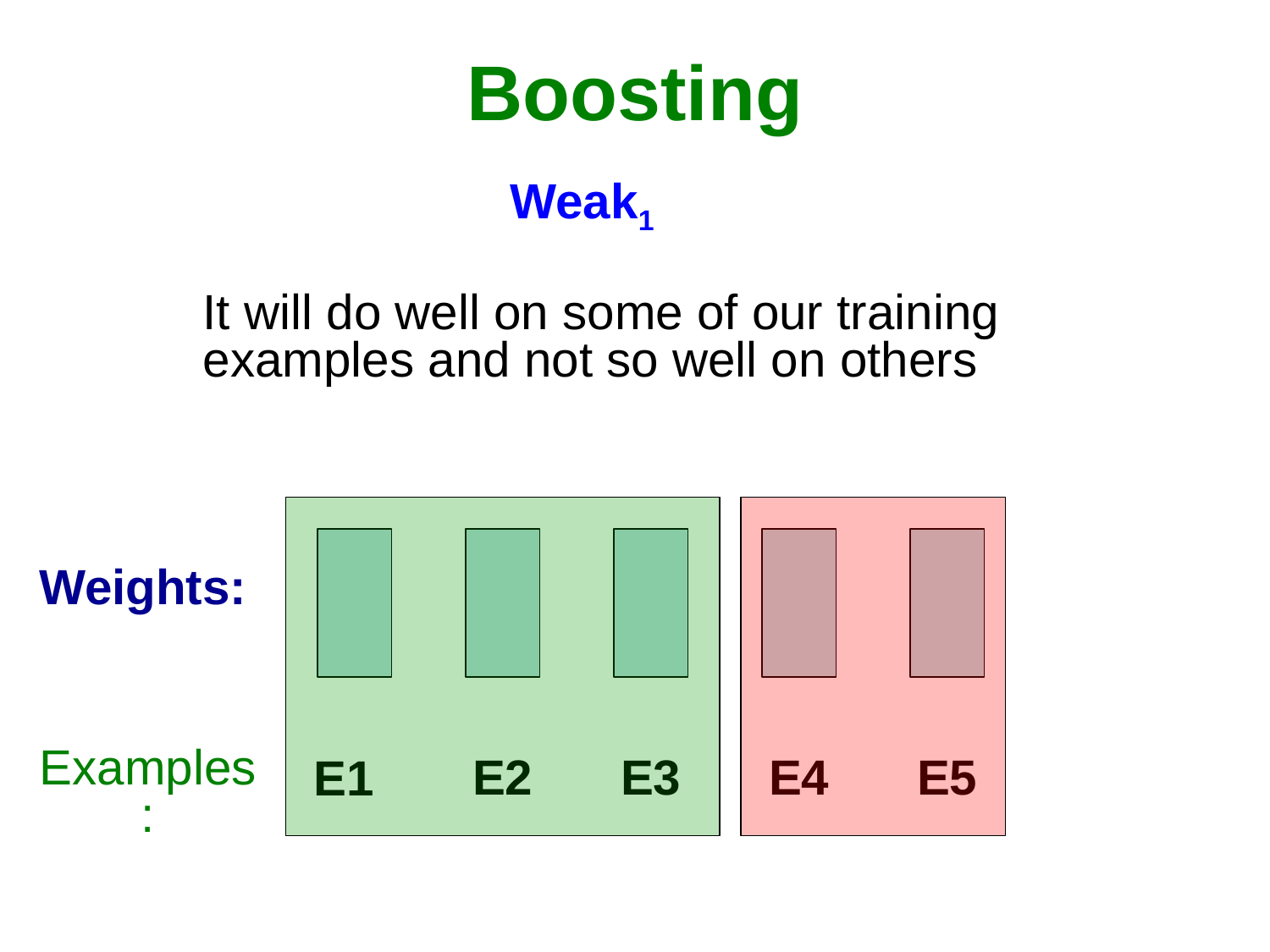

# Boosting
Weak1
It will do well on some of our training examples and not so well on others

Weights:
Examples:
E2
E3
E4
E5
E1